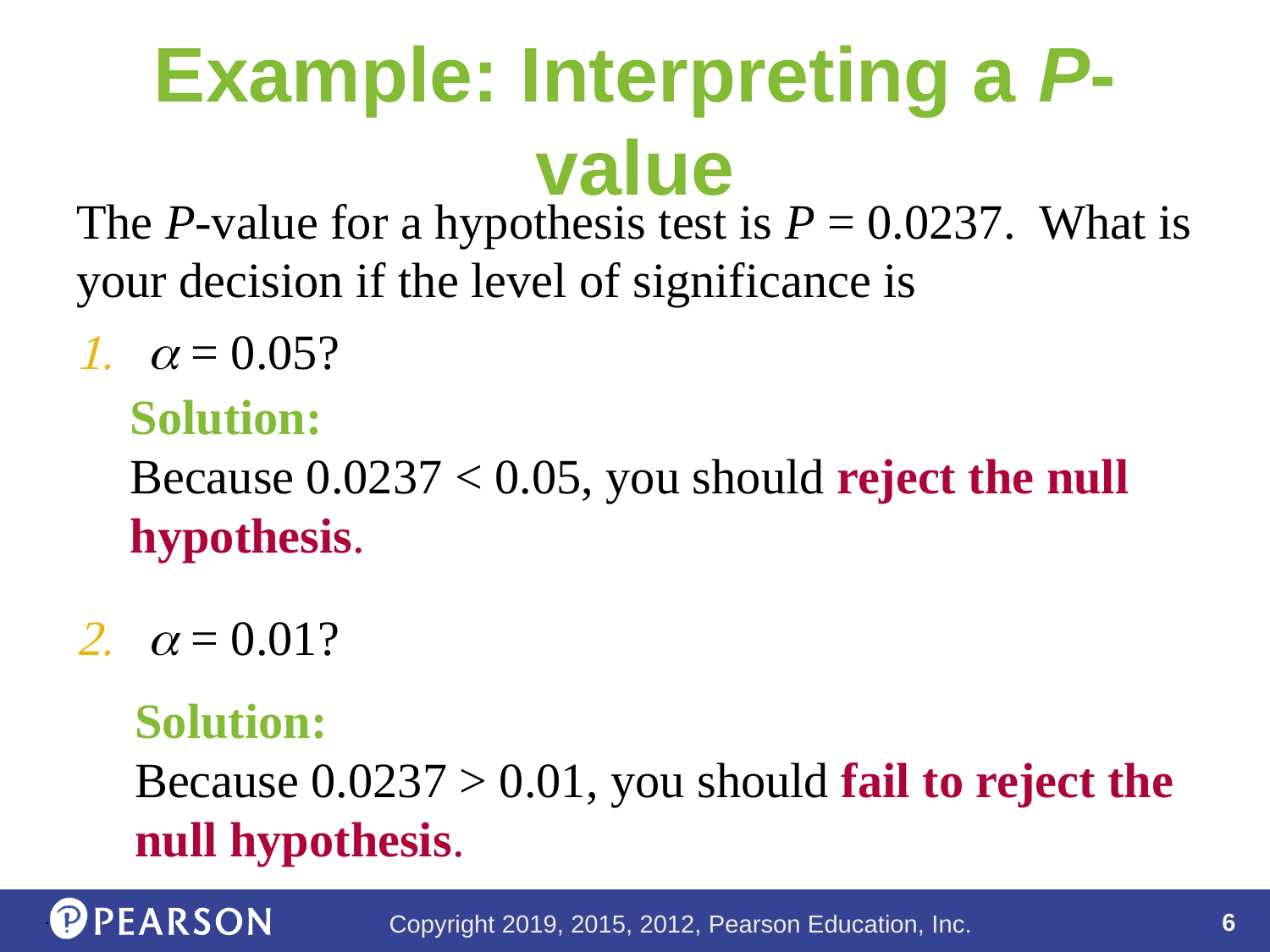

# Example: Interpreting a P-value
The P-value for a hypothesis test is P = 0.0237.  What is your decision if the level of significance is
α = 0.05?

α = 0.01?

Solution:
Because 0.0237 < 0.05, you should reject the null hypothesis.
Solution:
Because 0.0237 > 0.01, you should fail to reject the null hypothesis.
.